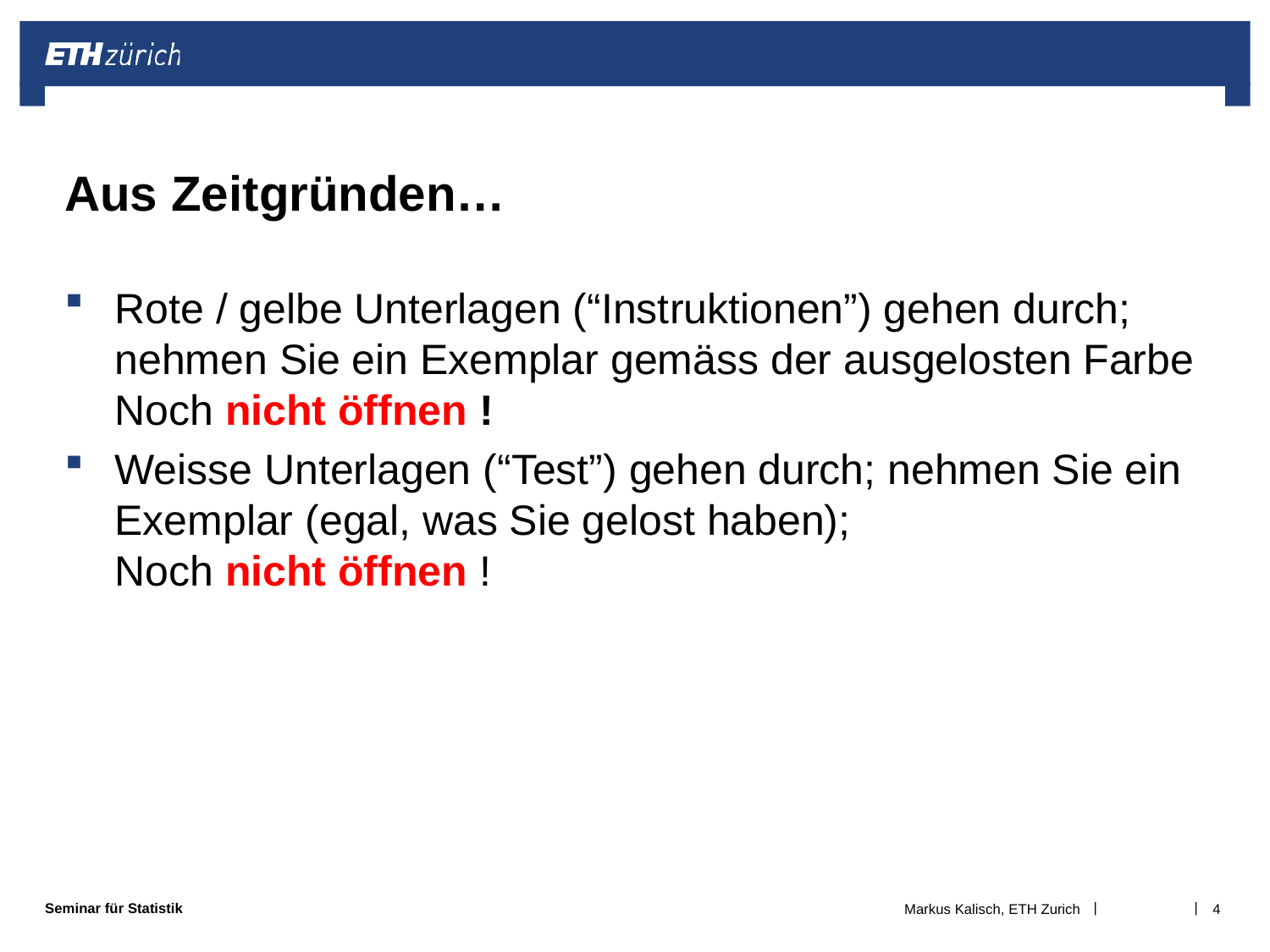

# Aus Zeitgründen…
Rote / gelbe Unterlagen (“Instruktionen”) gehen durch; nehmen Sie ein Exemplar gemäss der ausgelosten Farbe
Noch nicht öffnen !
Weisse Unterlagen (“Test”) gehen durch; nehmen Sie ein Exemplar (egal, was Sie gelost haben);
Noch nicht öffnen !
Markus Kalisch, ETH Zurich
4